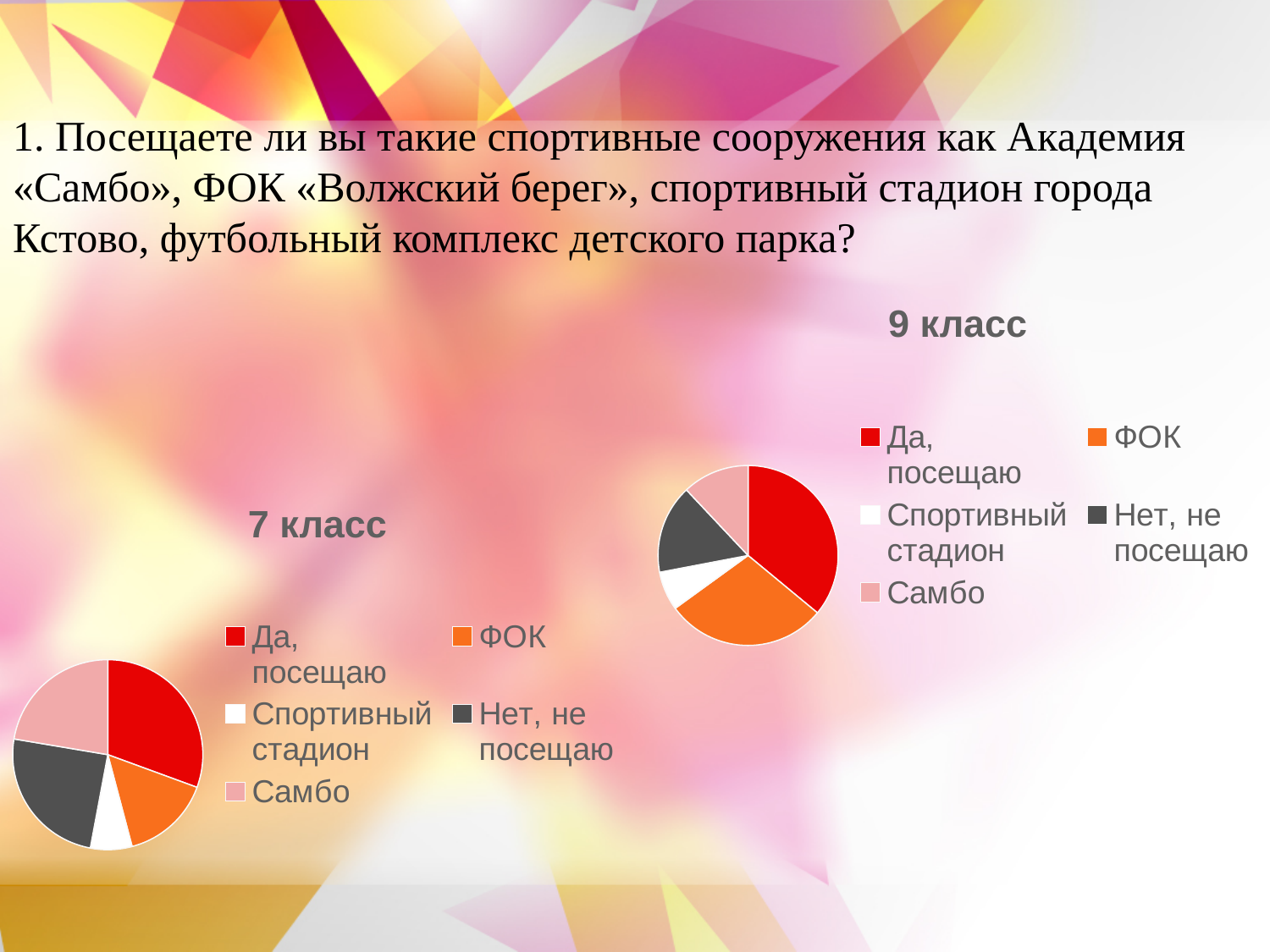

# 1. Посещаете ли вы такие спортивные сооружения как Академия «Самбо», ФОК «Волжский берег», спортивный стадион города Кстово, футбольный комплекс детского парка?

### Chart:

| Category | 9 класс |
|---|---|
| Да, посещаю | 0.36 |
| ФОК | 0.29 |
| Спортивный стадион | 0.07 |
| Нет, не посещаю | 0.16 |
| Самбо | 0.12 |

### Chart:

| Category | 7 класс | 9 класс |
|---|---|---|
| Да, посещаю | 0.26 | 0.36 |
| ФОК | 0.13 | 0.29 |
| Спортивный стадион | 0.06 | 0.07 |
| Нет, не посещаю | 0.21 | 0.16 |
| Самбо | 0.19 | 0.12 |